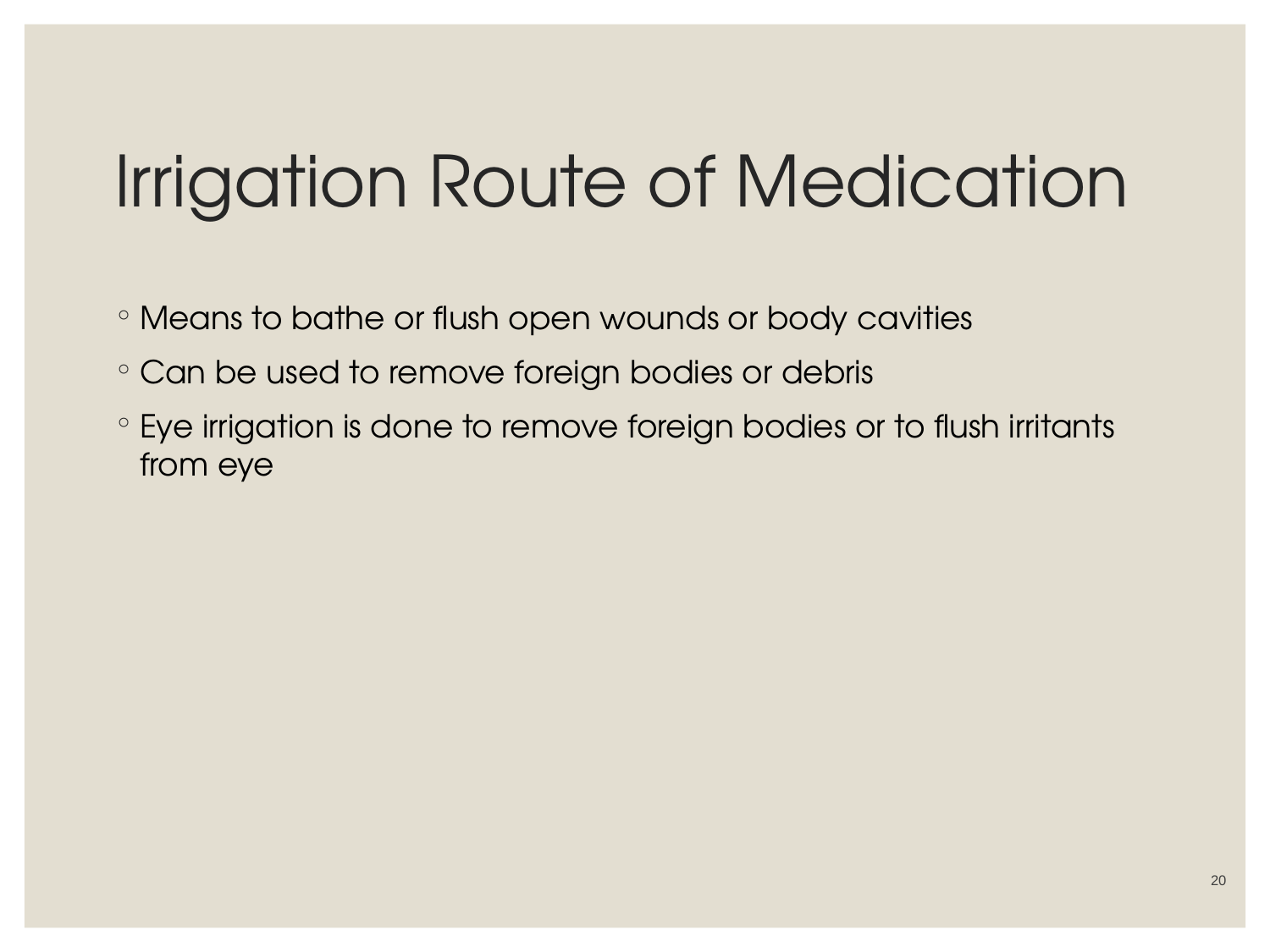

# Irrigation Route of Medication
Means to bathe or flush open wounds or body cavities
Can be used to remove foreign bodies or debris
Eye irrigation is done to remove foreign bodies or to flush irritants from eye
 20